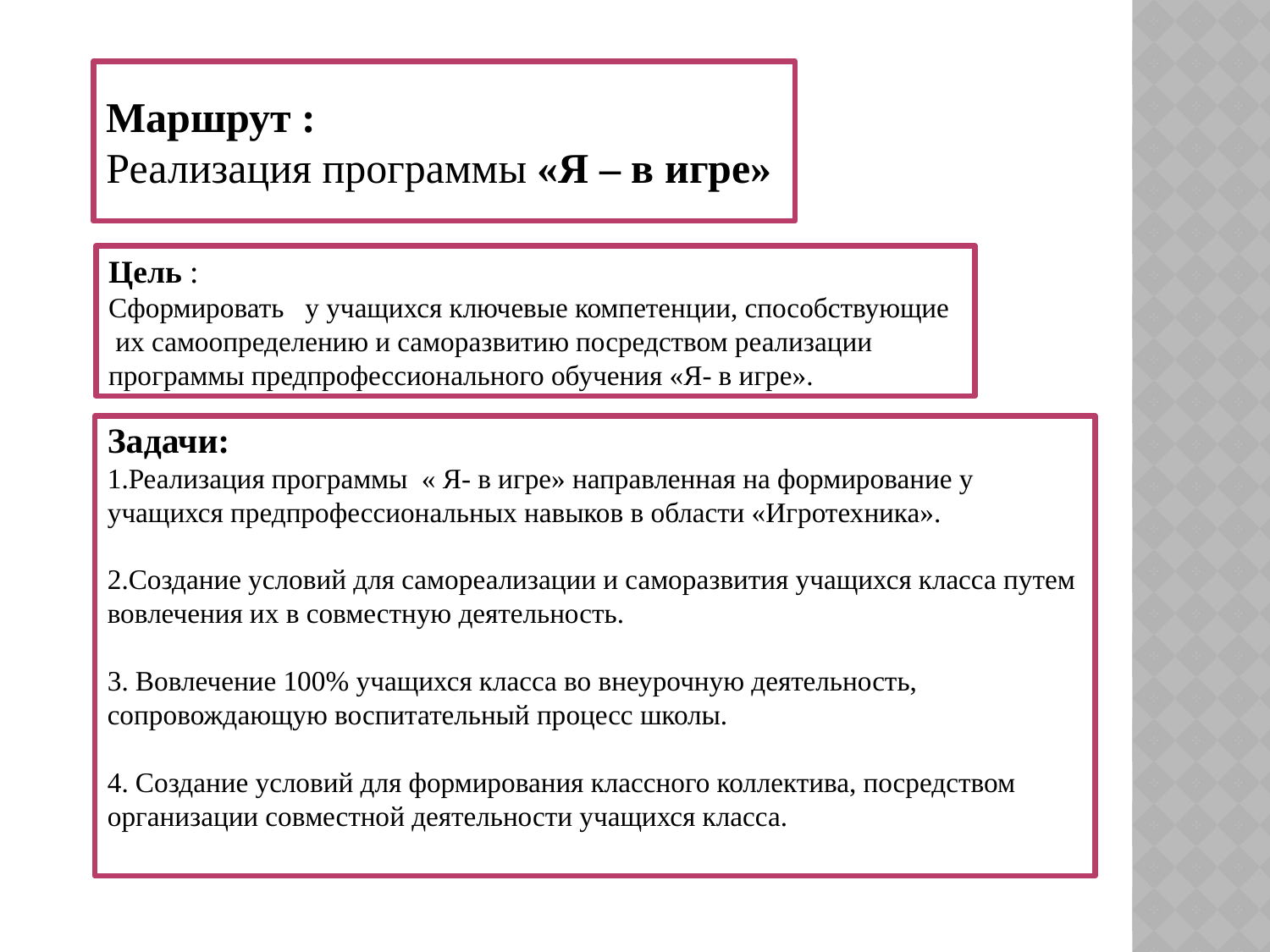

Маршрут :
Реализация программы «Я – в игре»
Цель :
Сформировать   у учащихся ключевые компетенции, способствующие   их самоопределению и саморазвитию посредством реализации программы предпрофессионального обучения «Я- в игре».
Задачи:
1.Реализация программы  « Я- в игре» направленная на формирование у учащихся предпрофессиональных навыков в области «Игротехника».

2.Создание условий для самореализации и саморазвития учащихся класса путем вовлечения их в совместную деятельность.

3. Вовлечение 100% учащихся класса во внеурочную деятельность, сопровождающую воспитательный процесс школы.

4. Создание условий для формирования классного коллектива, посредством организации совместной деятельности учащихся класса.